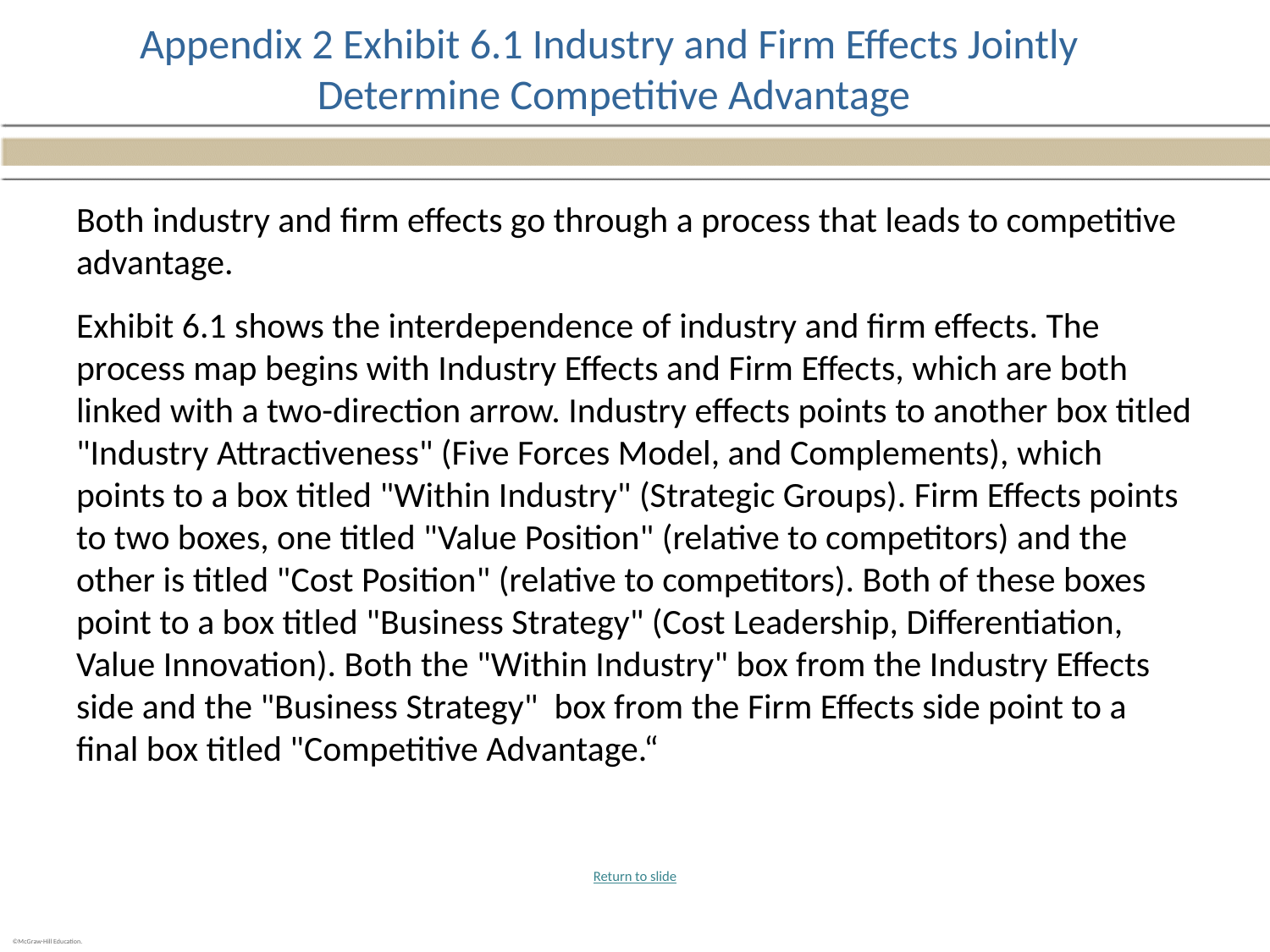

# Appendix 2 Exhibit 6.1 Industry and Firm Effects Jointly Determine Competitive Advantage
Both industry and firm effects go through a process that leads to competitive advantage.
Exhibit 6.1 shows the interdependence of industry and firm effects. The process map begins with Industry Effects and Firm Effects, which are both linked with a two-direction arrow. Industry effects points to another box titled "Industry Attractiveness" (Five Forces Model, and Complements), which points to a box titled "Within Industry" (Strategic Groups). Firm Effects points to two boxes, one titled "Value Position" (relative to competitors) and the other is titled "Cost Position" (relative to competitors). Both of these boxes point to a box titled "Business Strategy" (Cost Leadership, Differentiation, Value Innovation). Both the "Within Industry" box from the Industry Effects side and the "Business Strategy"  box from the Firm Effects side point to a final box titled "Competitive Advantage.“
Return to slide